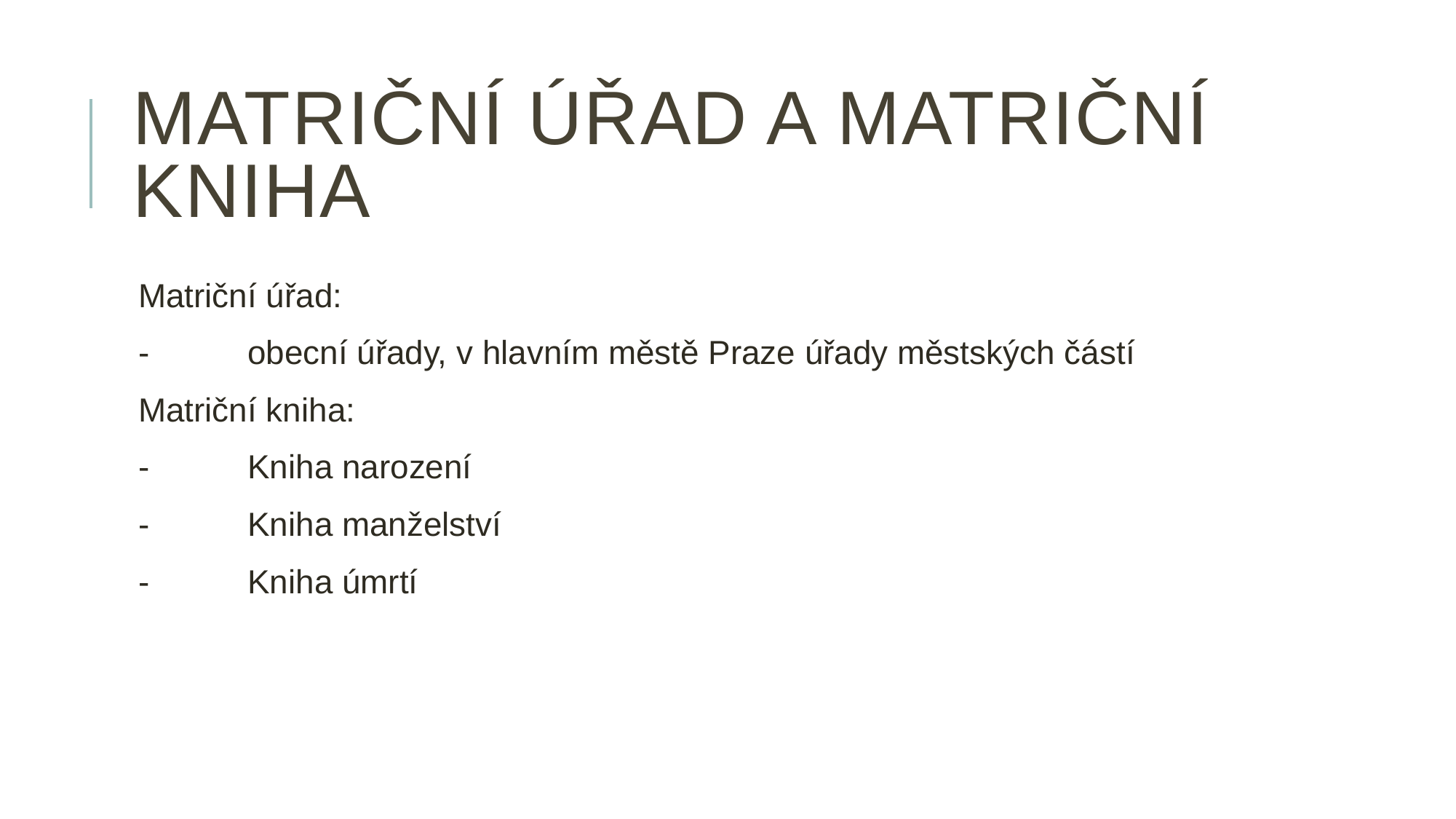

# Matriční úřad a Matriční kniha
Matriční úřad:
-	obecní úřady, v hlavním městě Praze úřady městských částí
Matriční kniha:
-	Kniha narození
-	Kniha manželství
-	Kniha úmrtí